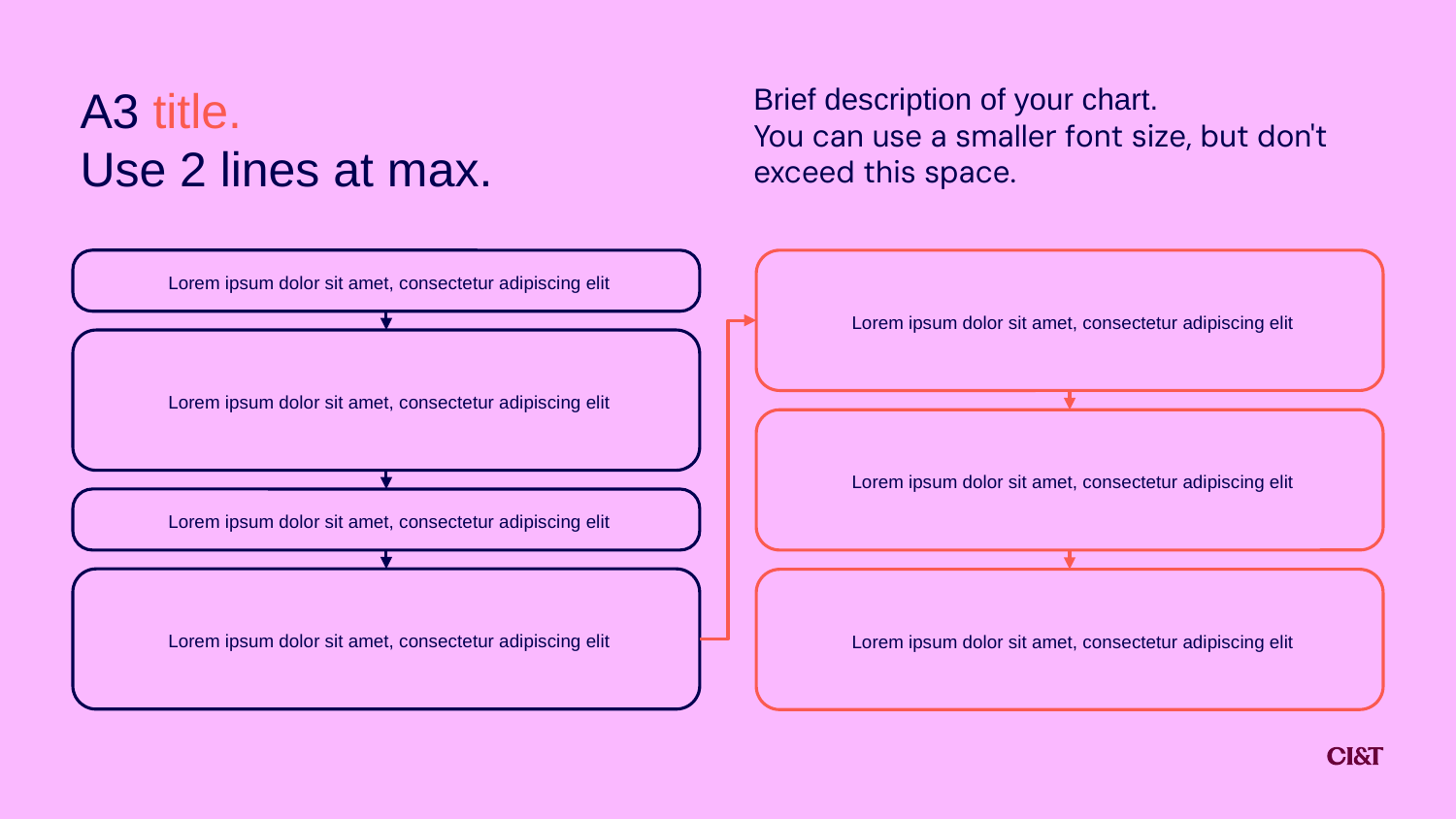

A3 title.
Use 2 lines at max.
Brief description of your chart.
You can use a smaller font size, but don't exceed this space.
 Lorem ipsum dolor sit amet, consectetur adipiscing elit
 Lorem ipsum dolor sit amet, consectetur adipiscing elit
 Lorem ipsum dolor sit amet, consectetur adipiscing elit
 Lorem ipsum dolor sit amet, consectetur adipiscing elit
 Lorem ipsum dolor sit amet, consectetur adipiscing elit
 Lorem ipsum dolor sit amet, consectetur adipiscing elit
 Lorem ipsum dolor sit amet, consectetur adipiscing elit